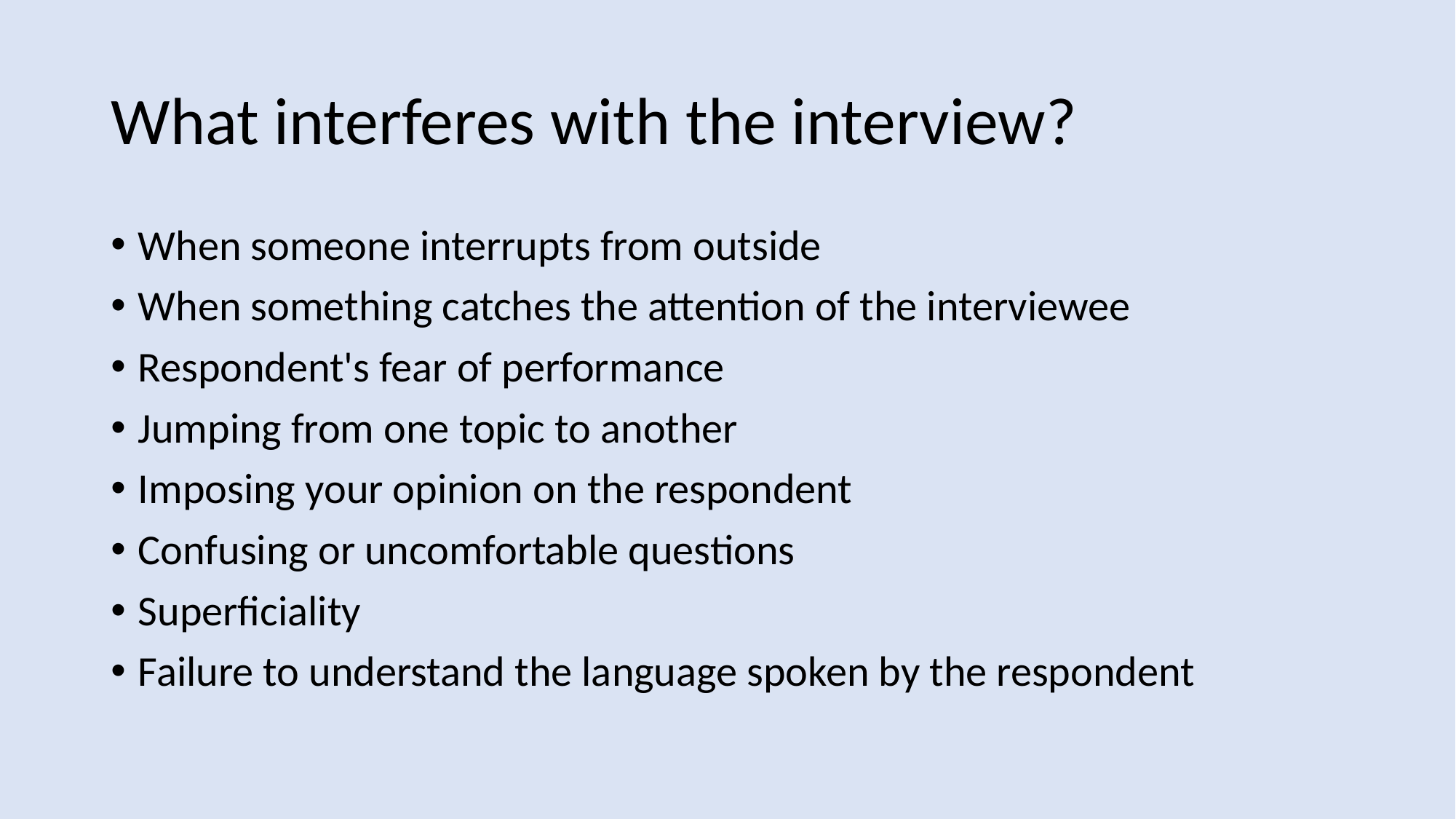

# What interferes with the interview?
When someone interrupts from outside
When something catches the attention of the interviewee
Respondent's fear of performance
Jumping from one topic to another
Imposing your opinion on the respondent
Confusing or uncomfortable questions
Superficiality
Failure to understand the language spoken by the respondent